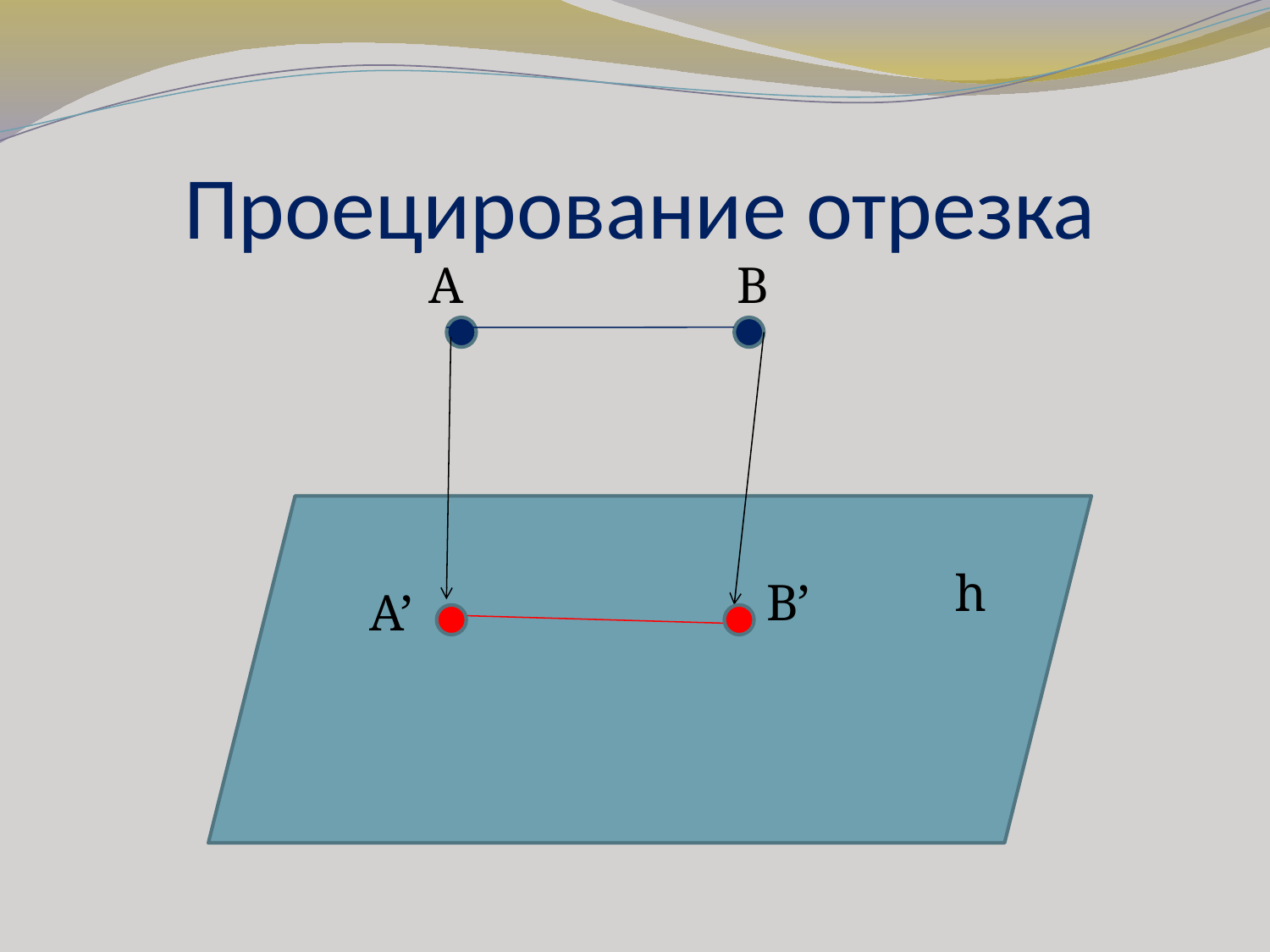

# Проецирование отрезка
A
B

h
B’
A’